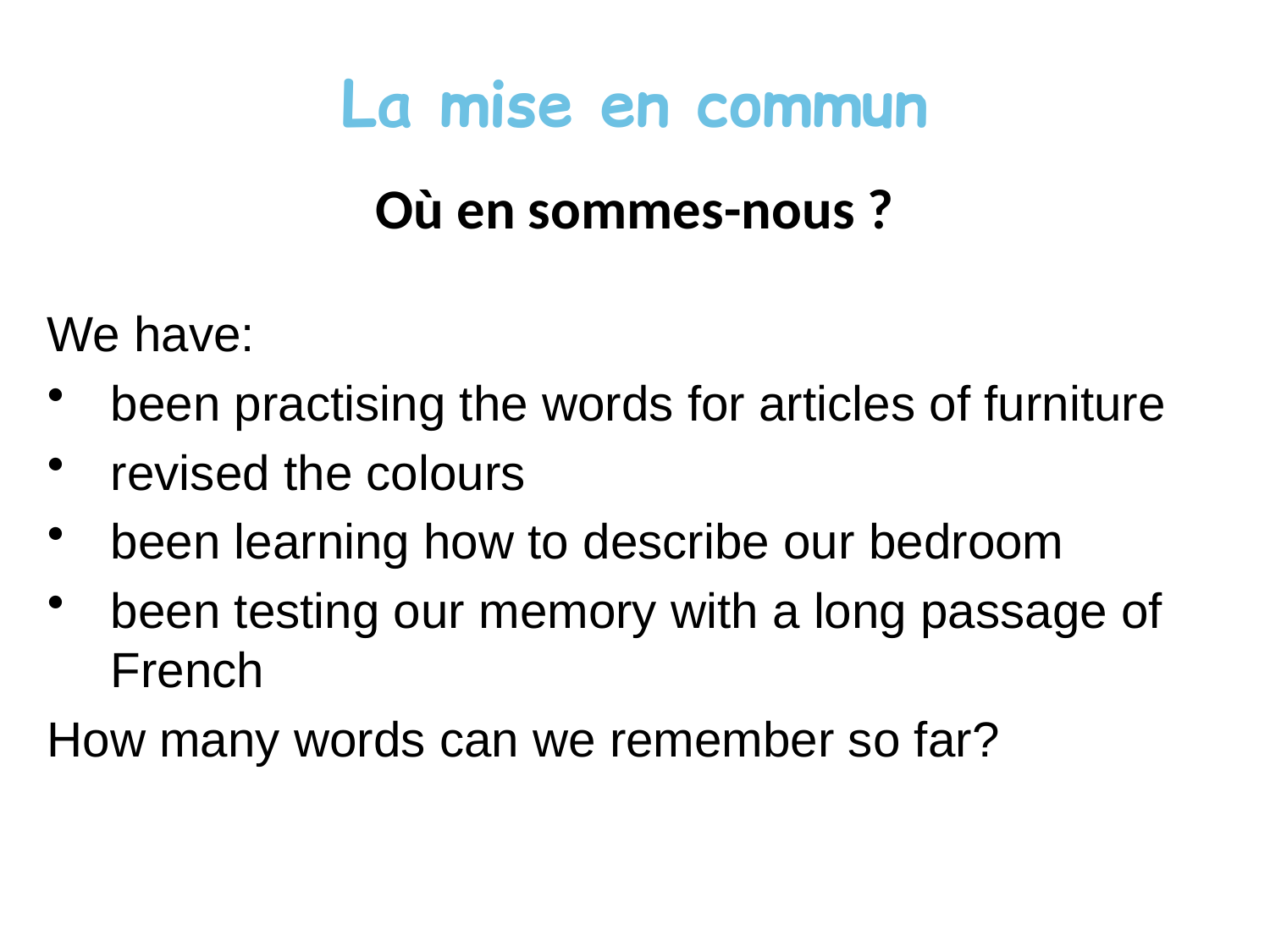

# La mise en commun
Où en sommes-nous ?
We have:
been practising the words for articles of furniture
revised the colours
been learning how to describe our bedroom
been testing our memory with a long passage of French
How many words can we remember so far?